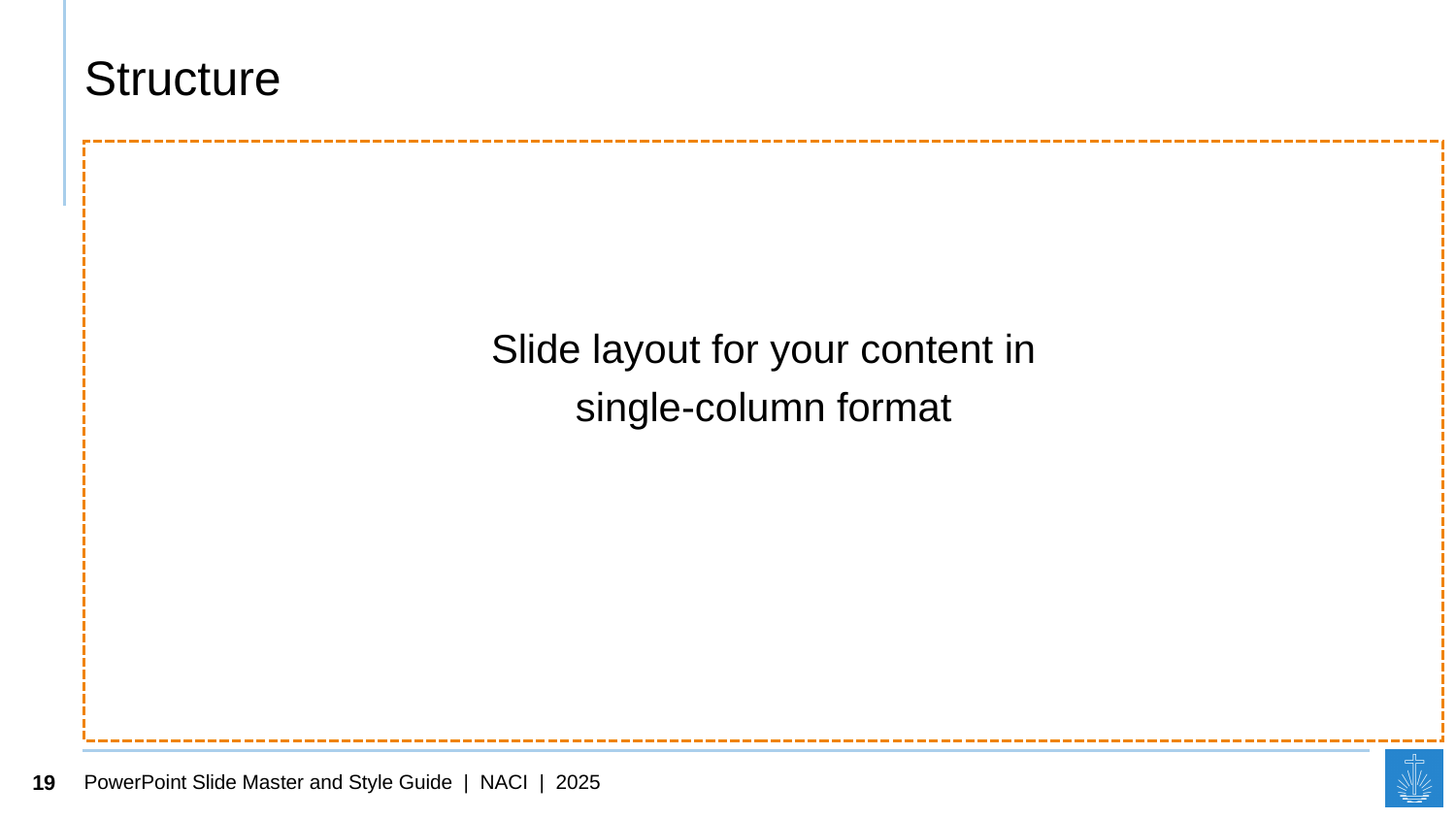

# Structure

Slide layout for your content in
single-column format